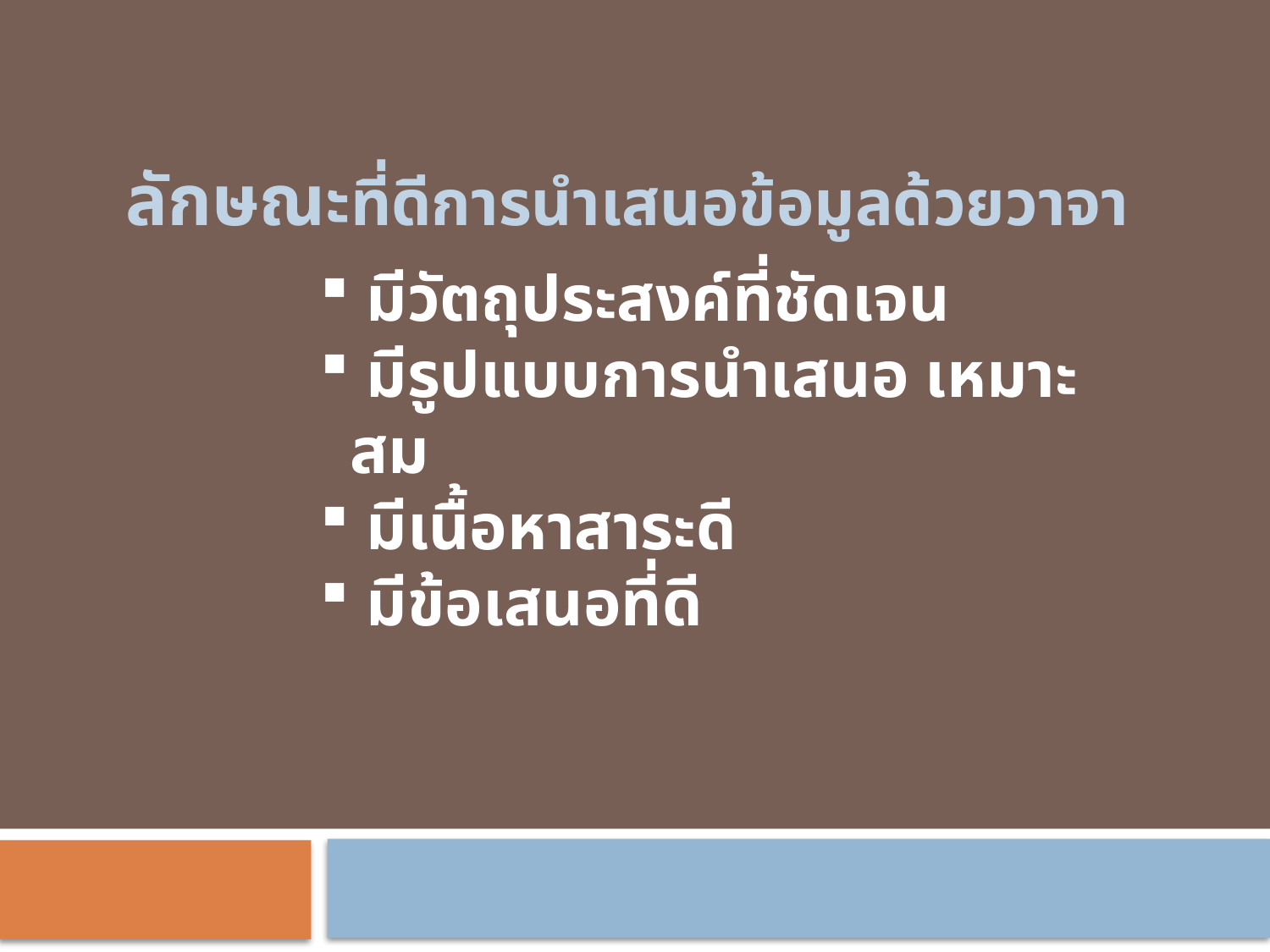

ลักษณะที่ดีการนำเสนอข้อมูลด้วยวาจา
 มีวัตถุประสงค์ที่ชัดเจน
 มีรูปแบบการนำเสนอ เหมาะสม
 มีเนื้อหาสาระดี
 มีข้อเสนอที่ดี